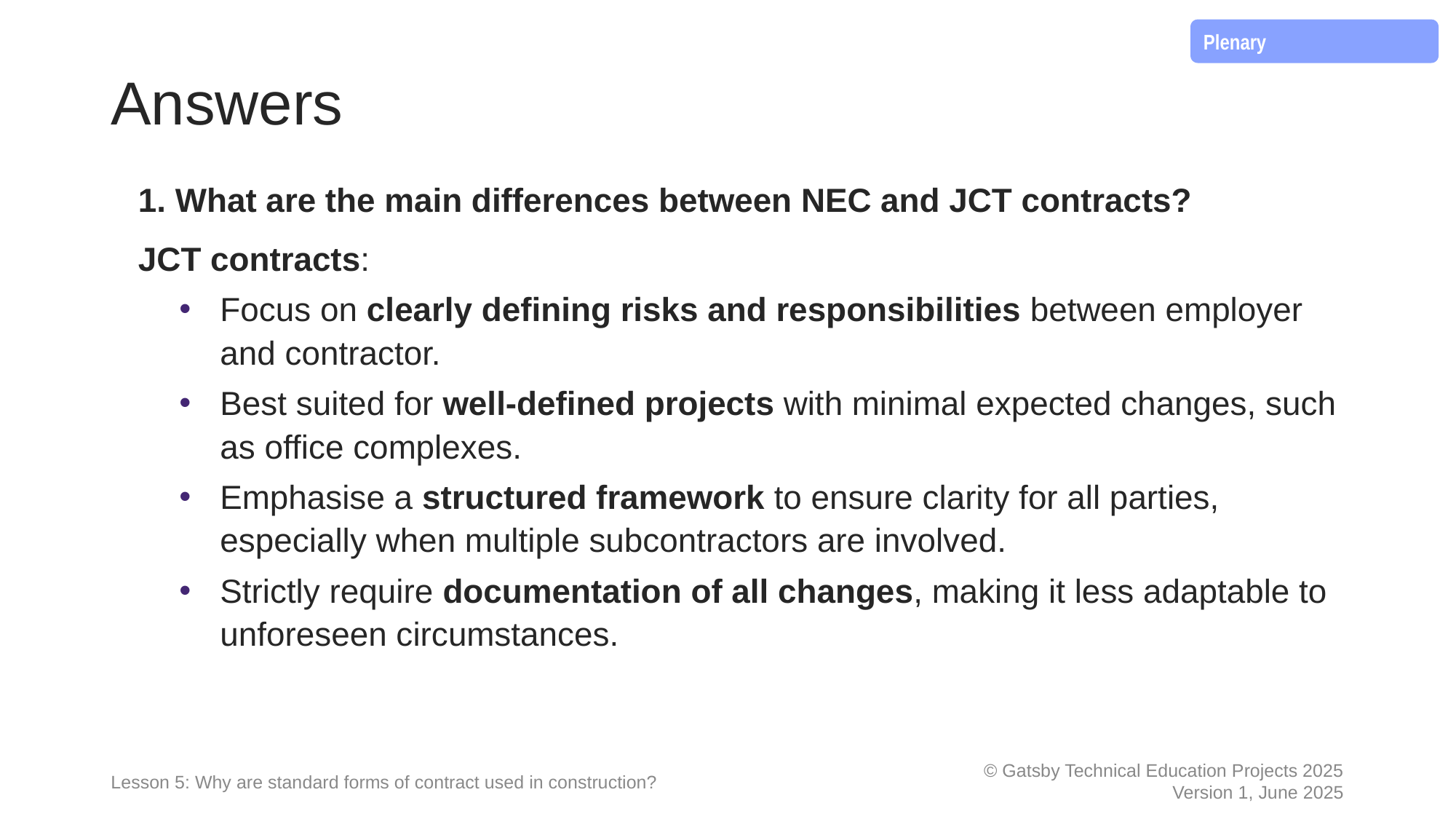

Plenary
# Answers
1. What are the main differences between NEC and JCT contracts?
JCT contracts:
Focus on clearly defining risks and responsibilities between employer and contractor.
Best suited for well-defined projects with minimal expected changes, such as office complexes.
Emphasise a structured framework to ensure clarity for all parties, especially when multiple subcontractors are involved.
Strictly require documentation of all changes, making it less adaptable to unforeseen circumstances.
Lesson 5: Why are standard forms of contract used in construction?